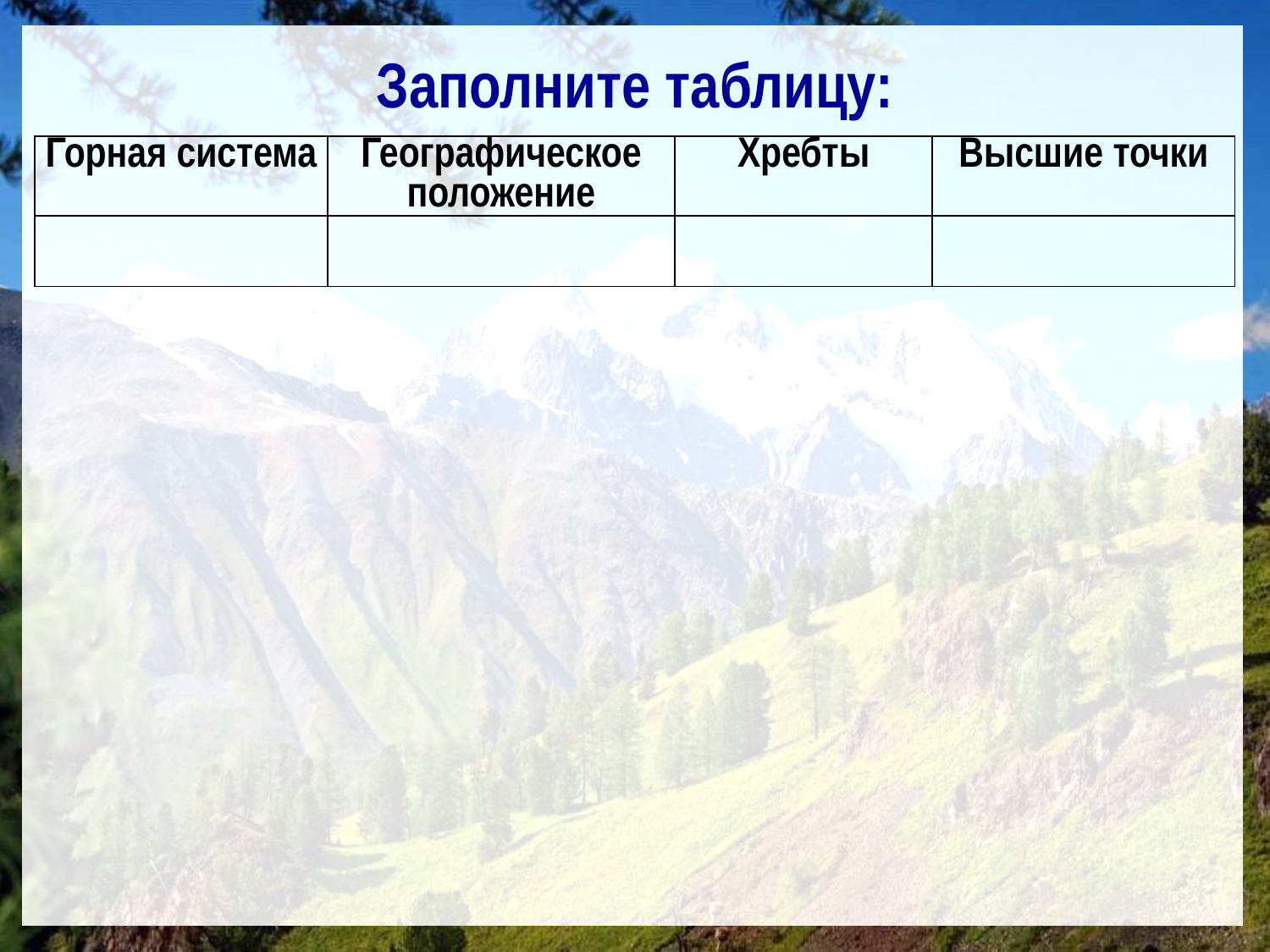

# Заполните таблицу:
| Горная система | Географическое положение | Хребты | Высшие точки |
| --- | --- | --- | --- |
|  |  |  |  |